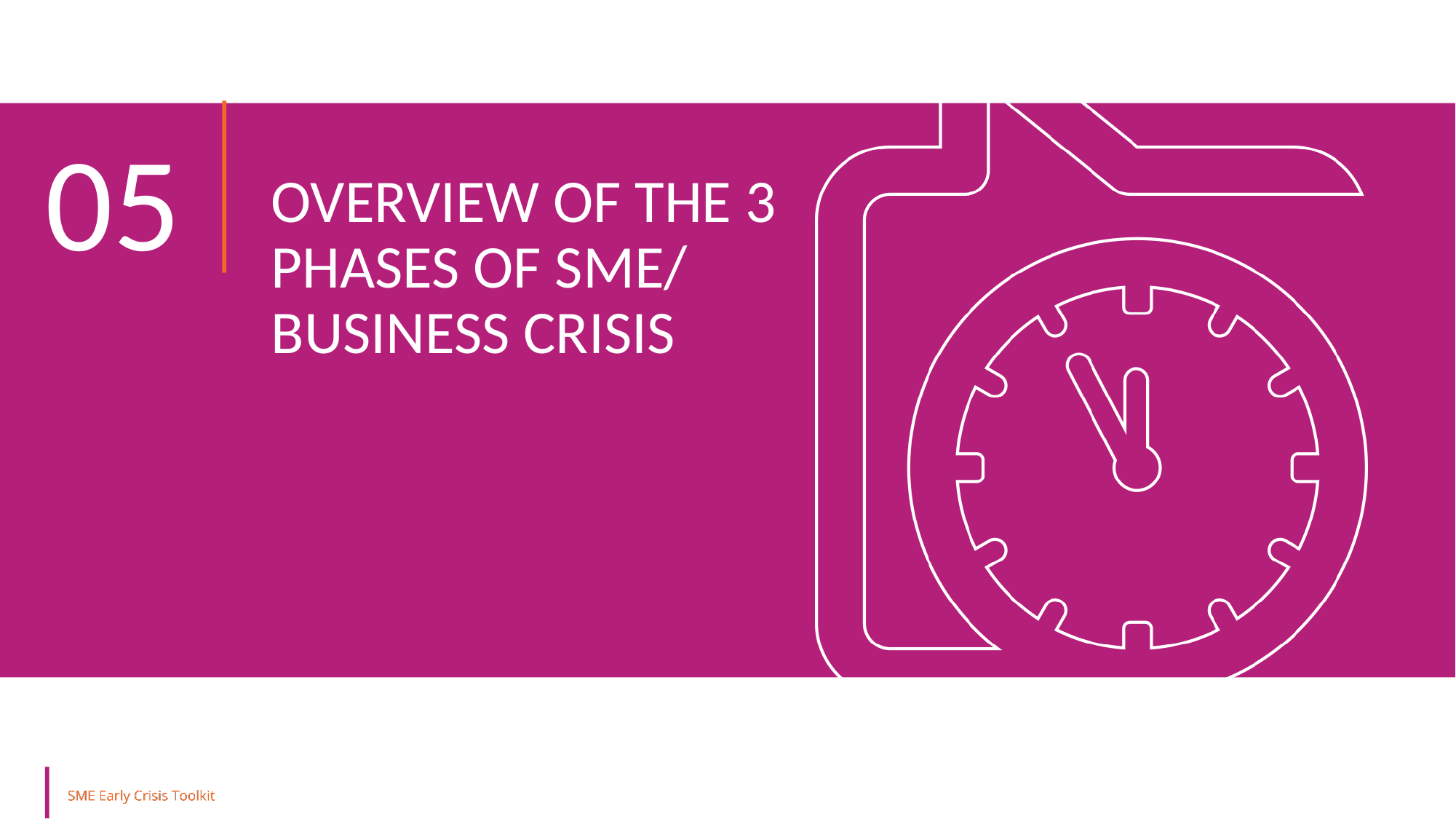

05
OVERVIEW OF THE 3 PHASES OF SME/ BUSINESS CRISIS